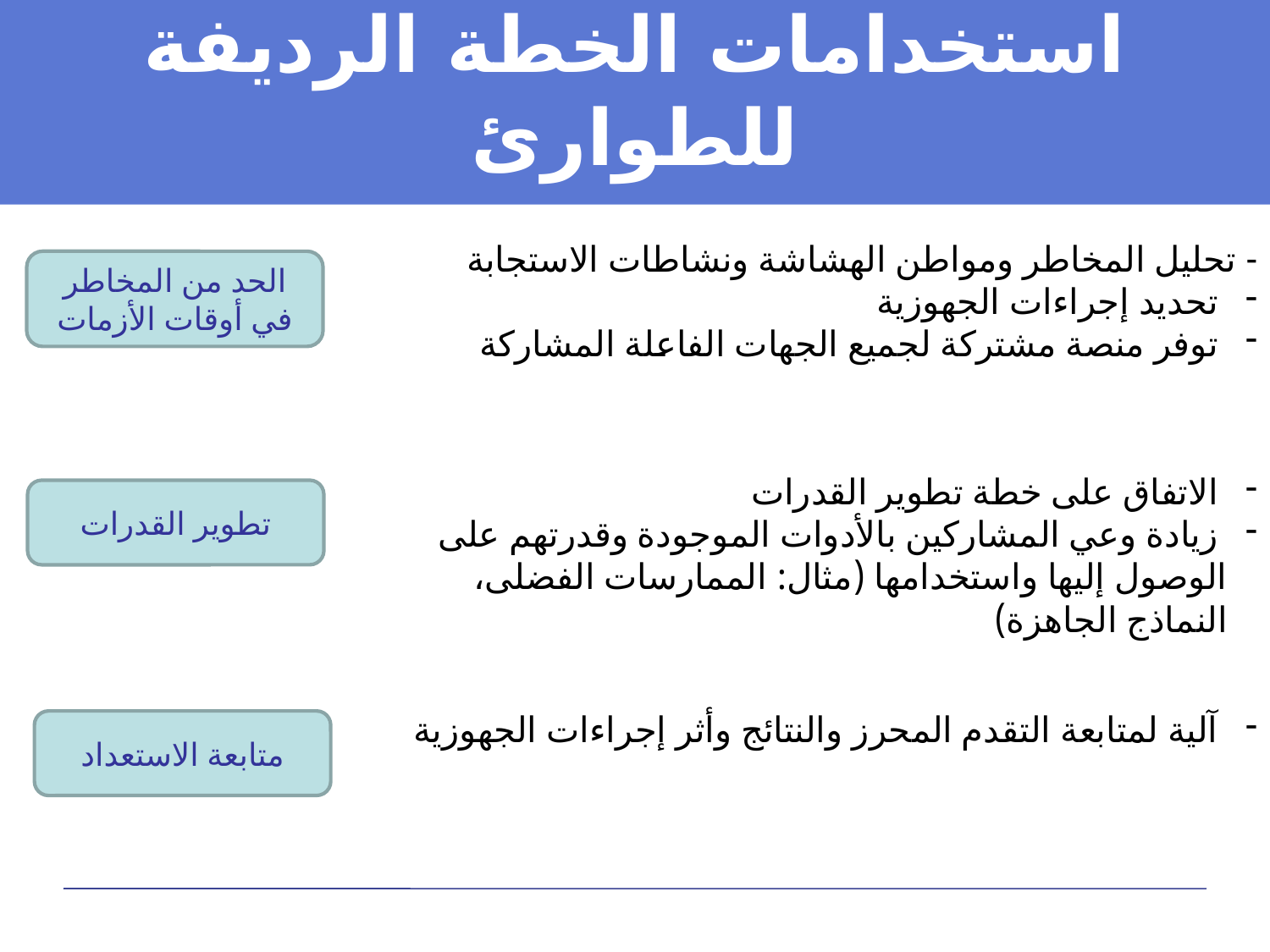

# استخدامات الخطة الرديفة للطوارئ
- تحليل المخاطر ومواطن الهشاشة ونشاطات الاستجابة
 تحديد إجراءات الجهوزية
 توفر منصة مشتركة لجميع الجهات الفاعلة المشاركة
الحد من المخاطر في أوقات الأزمات
 الاتفاق على خطة تطوير القدرات
 زيادة وعي المشاركين بالأدوات الموجودة وقدرتهم على الوصول إليها واستخدامها (مثال: الممارسات الفضلى، النماذج الجاهزة)
تطوير القدرات
 آلية لمتابعة التقدم المحرز والنتائج وأثر إجراءات الجهوزية
متابعة الاستعداد